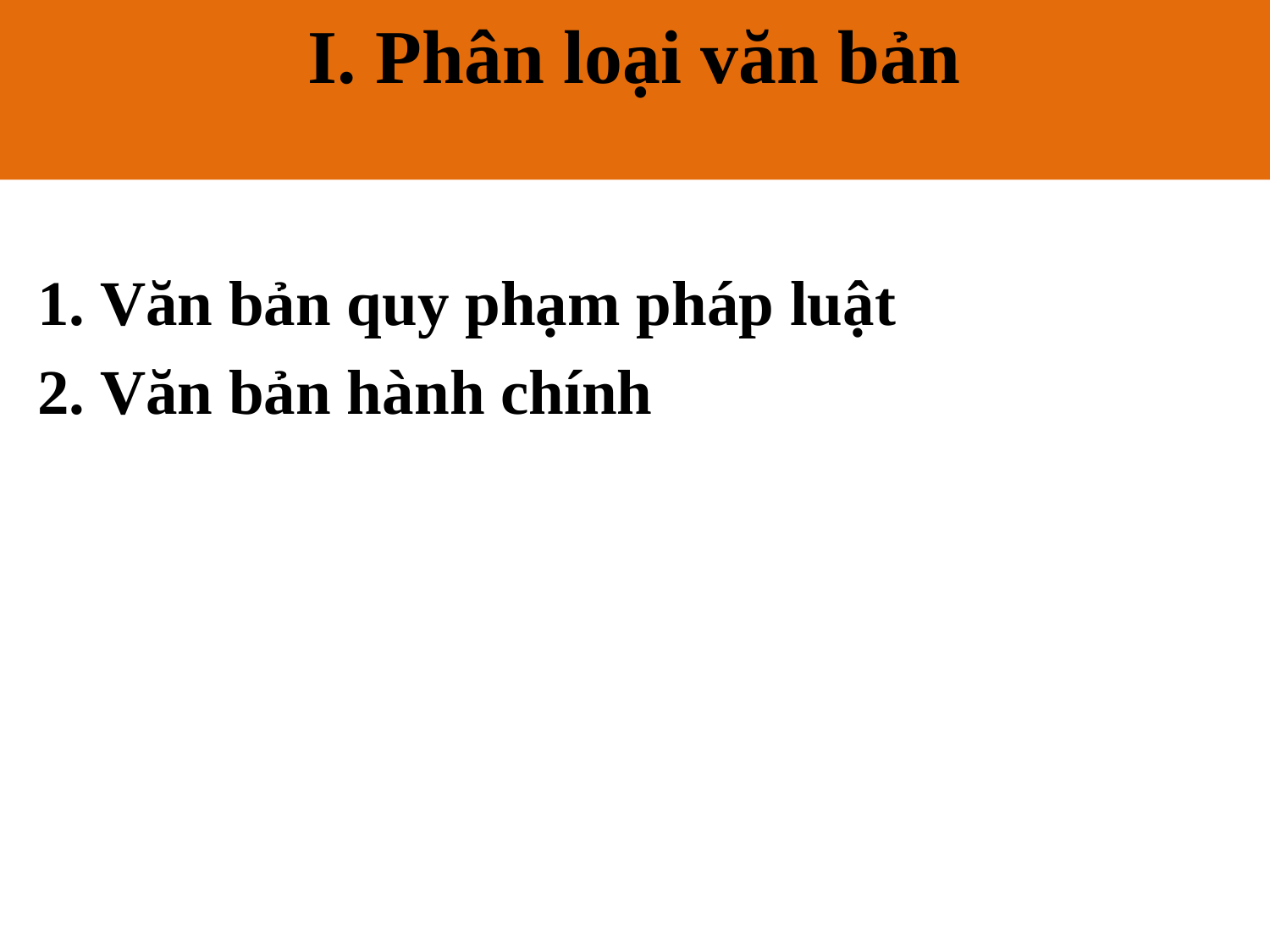

I. Phân loại văn bản
# I. Phân loại văn bản
1. Văn bản quy phạm pháp luật
2. Văn bản hành chính